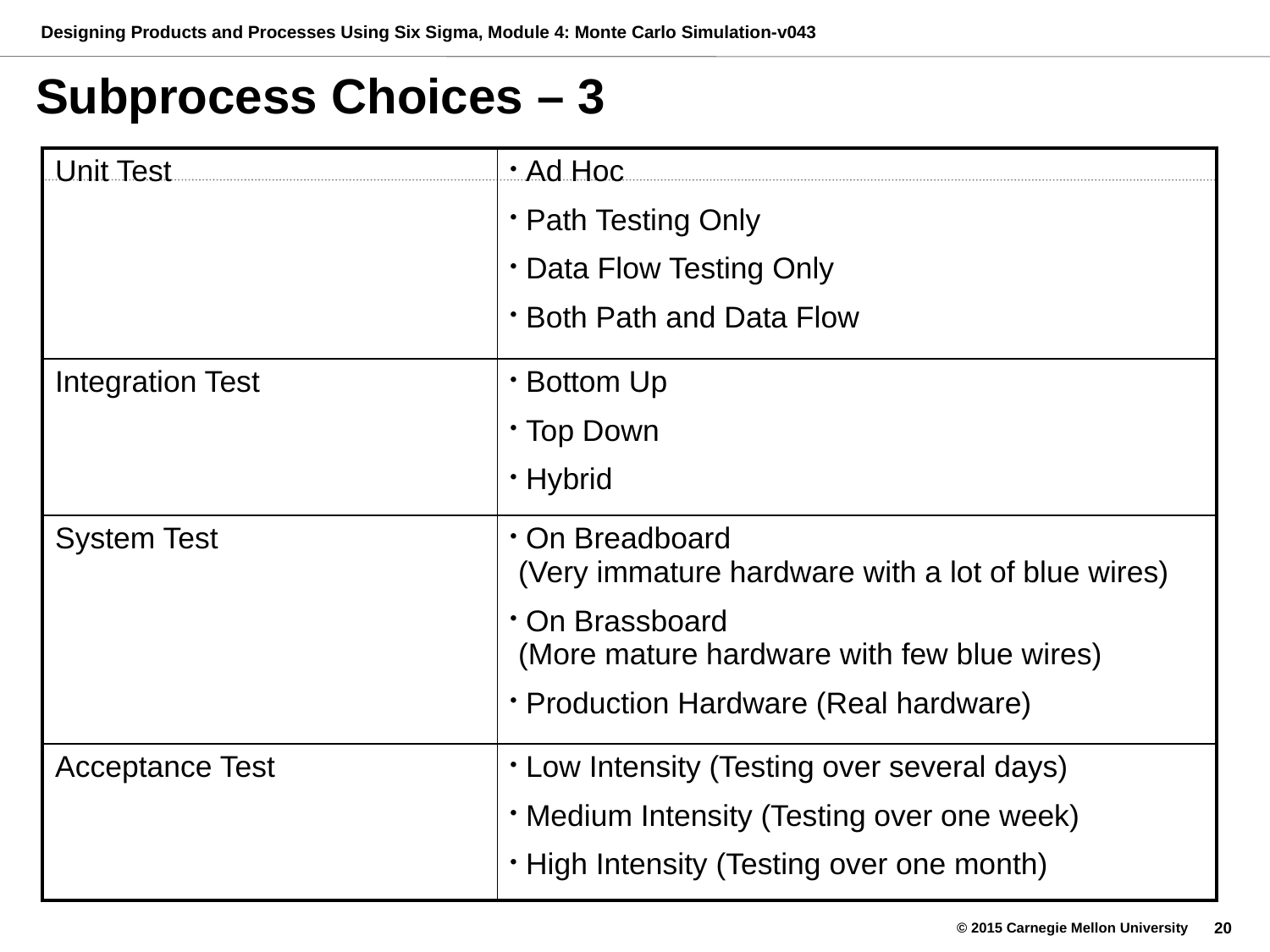

# Subprocess Choices – 3
| Unit Test | Ad Hoc Path Testing Only Data Flow Testing Only Both Path and Data Flow |
| --- | --- |
| Integration Test | Bottom Up Top Down Hybrid |
| System Test | On Breadboard (Very immature hardware with a lot of blue wires) On Brassboard (More mature hardware with few blue wires) Production Hardware (Real hardware) |
| Acceptance Test | Low Intensity (Testing over several days) Medium Intensity (Testing over one week) High Intensity (Testing over one month) |